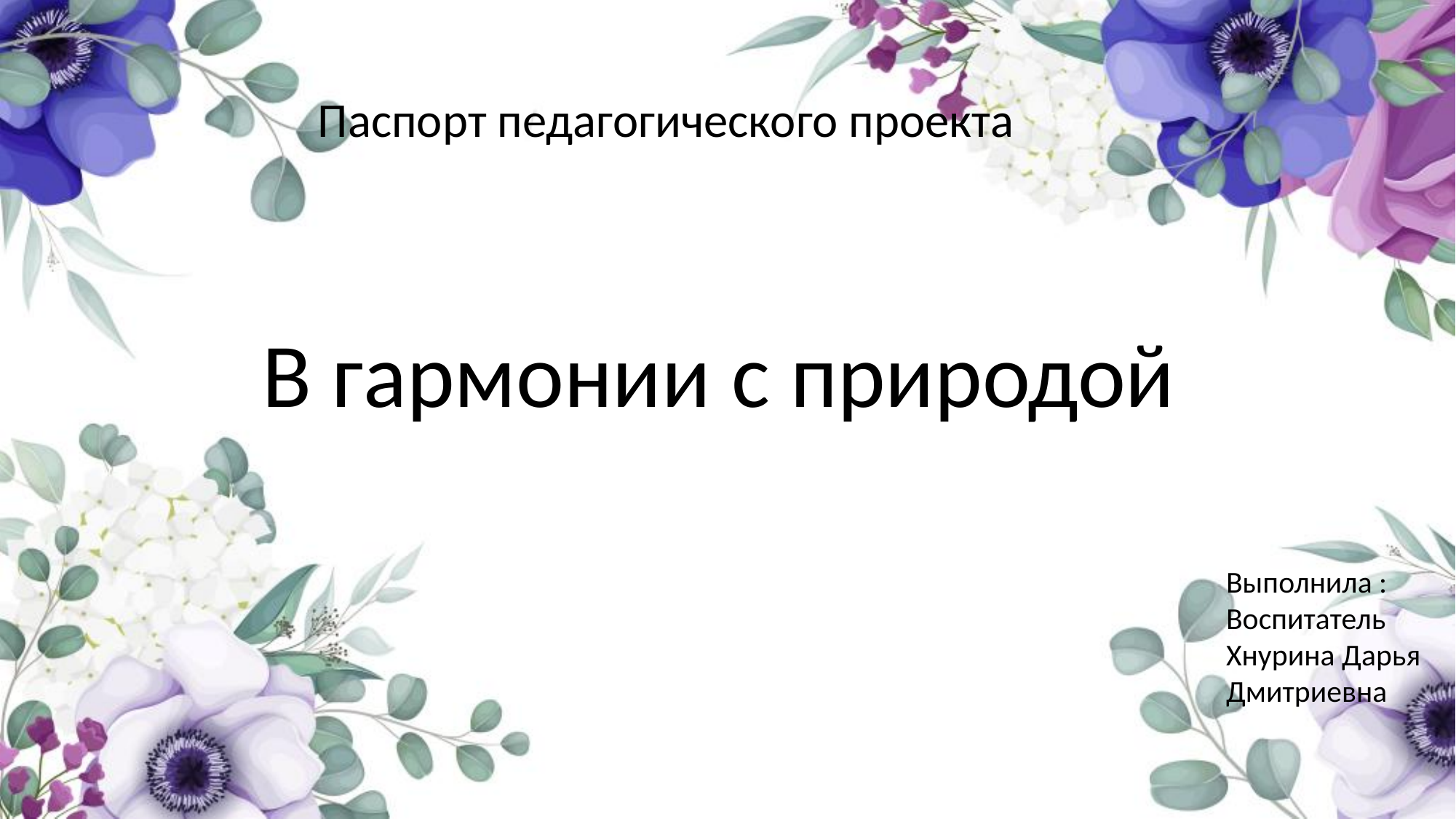

Паспорт педагогического проекта
# В гармонии с природой
Выполнила :
Воспитатель Хнурина Дарья Дмитриевна